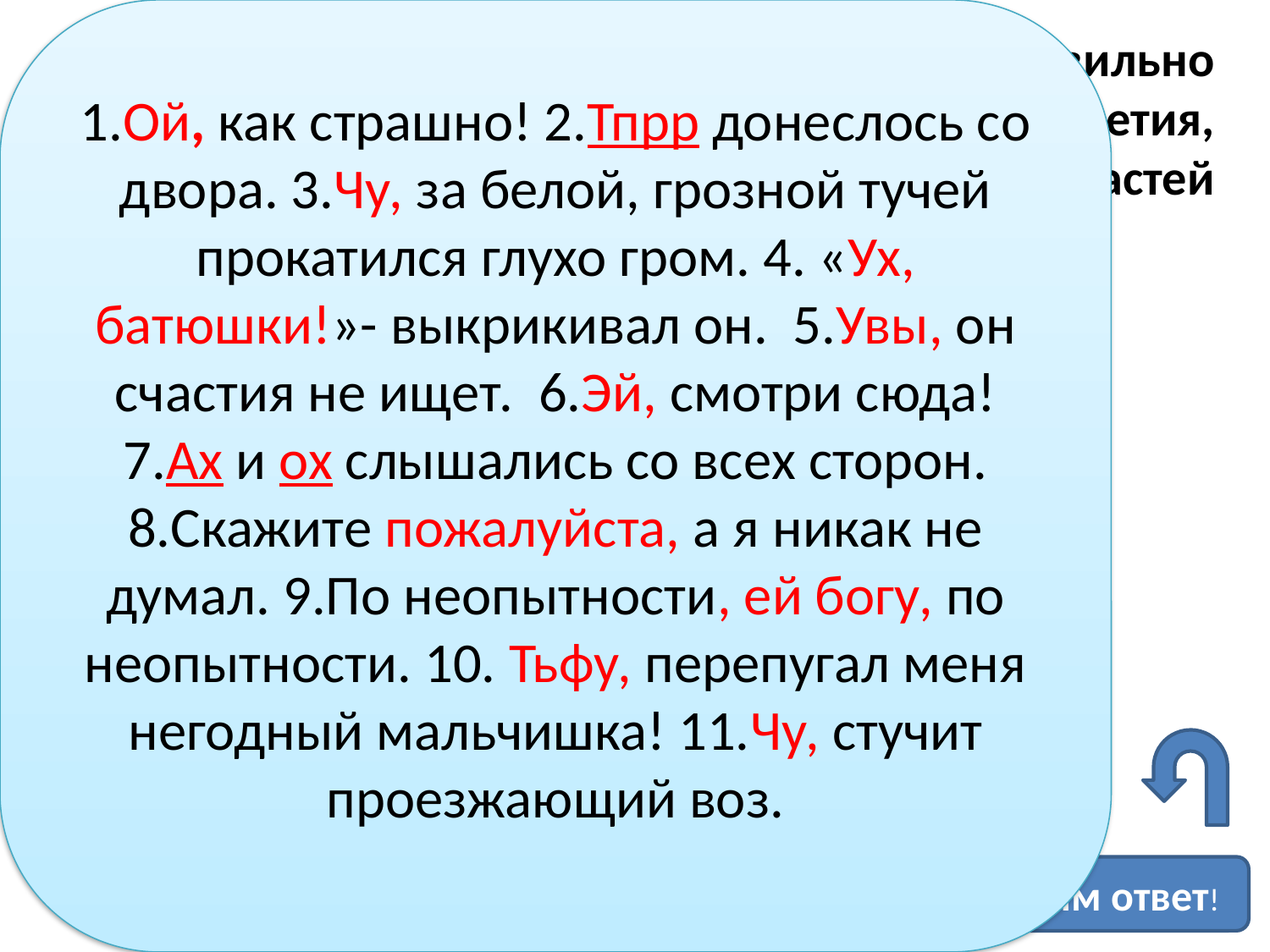

1.Ой, как страшно! 2.Тпрр донеслось со двора. 3.Чу, за белой, грозной тучей прокатился глухо гром. 4. «Ух, батюшки!»- выкрикивал он.  5.Увы, он счастия не ищет.  6.Эй, смотри сюда! 7.Ах и ох слышались со всех сторон. 8.Скажите пожалуйста, а я никак не думал. 9.По неопытности, ей богу, по неопытности. 10. Тьфу, перепугал меня негодный мальчишка! 11.Чу, стучит проезжающий воз.

Задание: Примените знание теории и правильно расставьте знаки препинания. Междометия, употребленные в значении самостоятельных частей речи, подчеркните как члены предложения.

Сверим ответ!